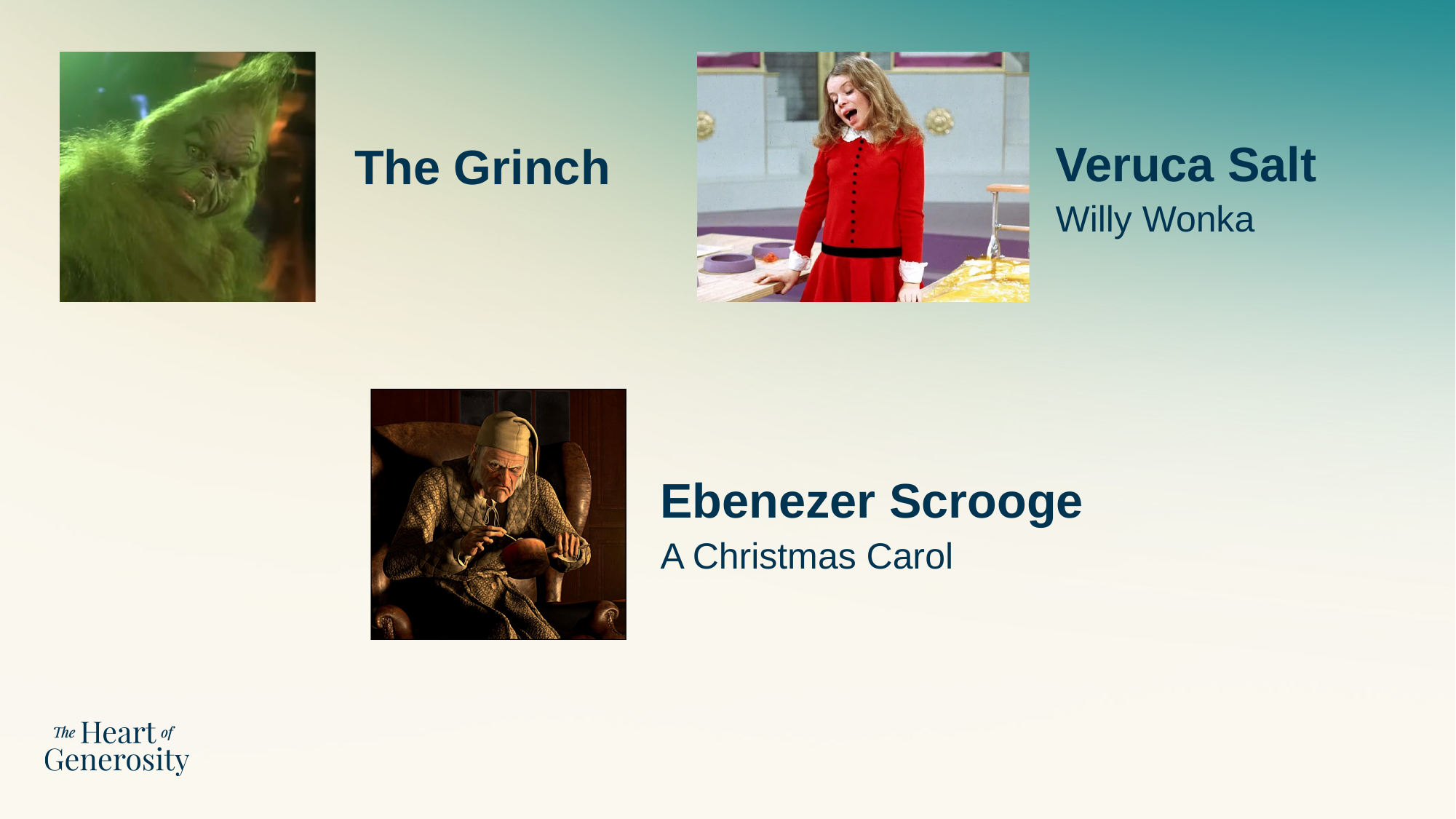

Veruca Salt
Willy Wonka
The Grinch

Ebenezer Scrooge
A Christmas Carol